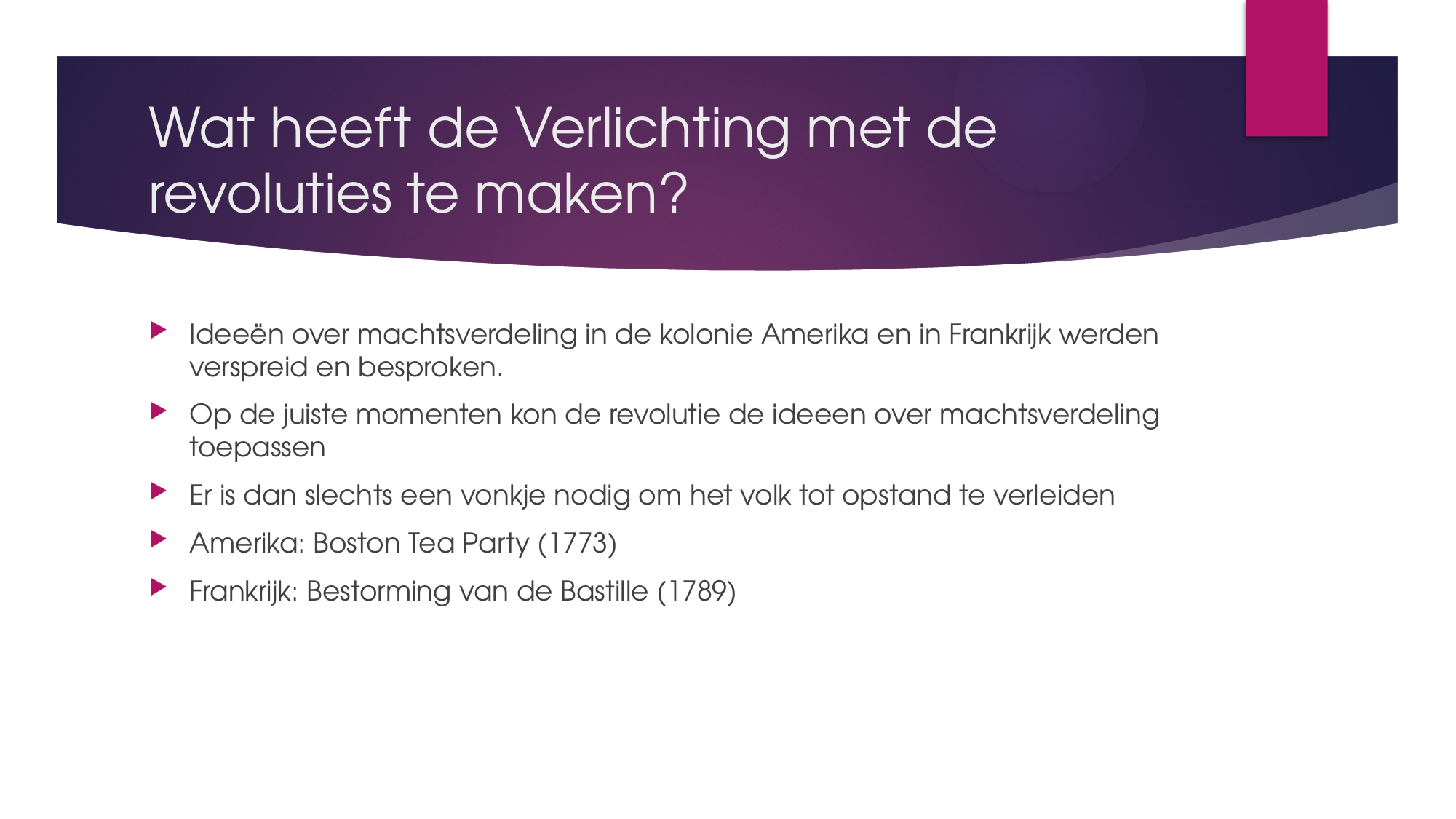

# Wat heeft de Verlichting met de revoluties te maken?
Ideeën over machtsverdeling in de kolonie Amerika en in Frankrijk werden verspreid en besproken.
Op de juiste momenten kon de revolutie de ideeen over machtsverdeling toepassen
Er is dan slechts een vonkje nodig om het volk tot opstand te verleiden
Amerika: Boston Tea Party (1773)
Frankrijk: Bestorming van de Bastille (1789)